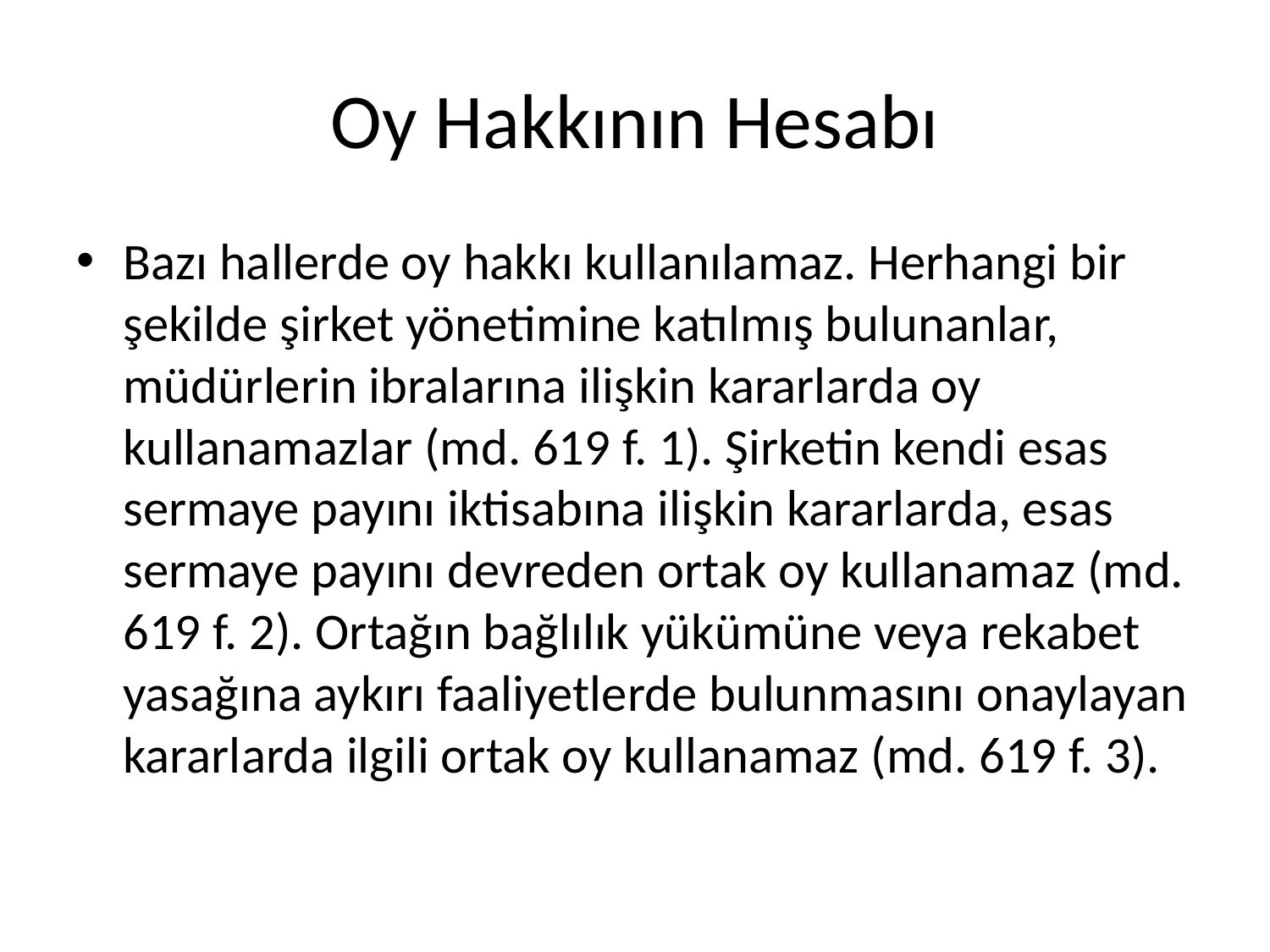

# Oy Hakkının Hesabı
Bazı hallerde oy hakkı kullanılamaz. Herhangi bir şekilde şirket yönetimine katılmış bulunanlar, müdürlerin ibralarına ilişkin kararlarda oy kullanamazlar (md. 619 f. 1). Şirketin kendi esas sermaye payını iktisabına ilişkin kararlarda, esas sermaye payını devreden ortak oy kullanamaz (md. 619 f. 2). Ortağın bağlılık yükümüne veya rekabet yasağına aykırı faaliyetlerde bulunmasını onaylayan kararlarda ilgili ortak oy kullanamaz (md. 619 f. 3).